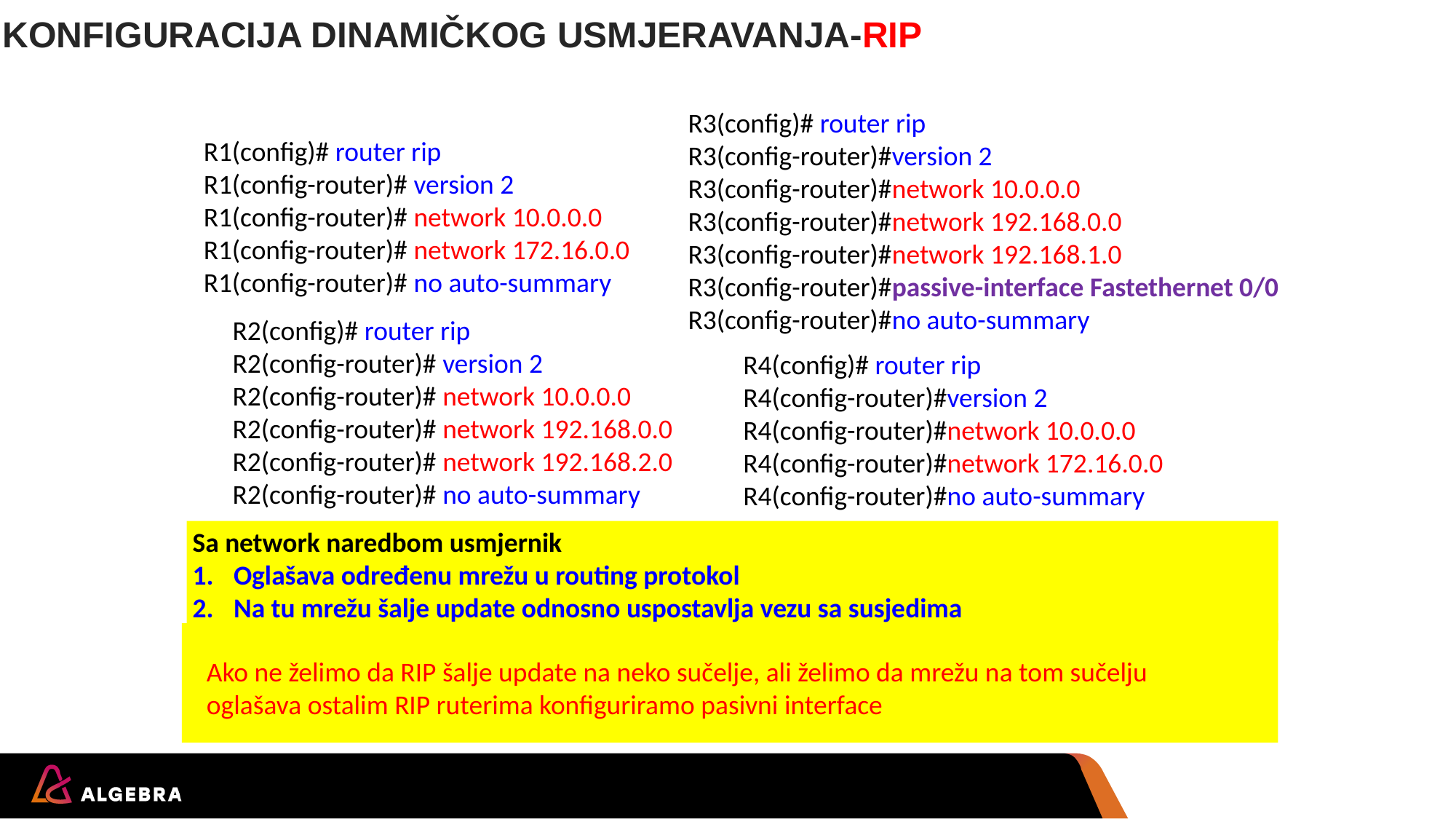

# KONFIGURACIJA DINAMIČKOG USMJERAVANJA-RIP
 R3(config)# router rip
 R3(config-router)#version 2
 R3(config-router)#network 10.0.0.0
 R3(config-router)#network 192.168.0.0
 R3(config-router)#network 192.168.1.0
 R3(config-router)#passive-interface Fastethernet 0/0
 R3(config-router)#no auto-summary
 R1(config)# router rip
 R1(config-router)# version 2
 R1(config-router)# network 10.0.0.0
 R1(config-router)# network 172.16.0.0
 R1(config-router)# no auto-summary

 R2(config)# router rip
 R2(config-router)# version 2
 R2(config-router)# network 10.0.0.0
 R2(config-router)# network 192.168.0.0
 R2(config-router)# network 192.168.2.0
 R2(config-router)# no auto-summary
R4(config)# router rip
R4(config-router)#version 2
R4(config-router)#network 10.0.0.0
R4(config-router)#network 172.16.0.0
R4(config-router)#no auto-summary
Sa network naredbom usmjernik
Oglašava određenu mrežu u routing protokol
Na tu mrežu šalje update odnosno uspostavlja vezu sa susjedima

Ako ne želimo da RIP šalje update na neko sučelje, ali želimo da mrežu na tom sučelju oglašava ostalim RIP ruterima konfiguriramo pasivni interface